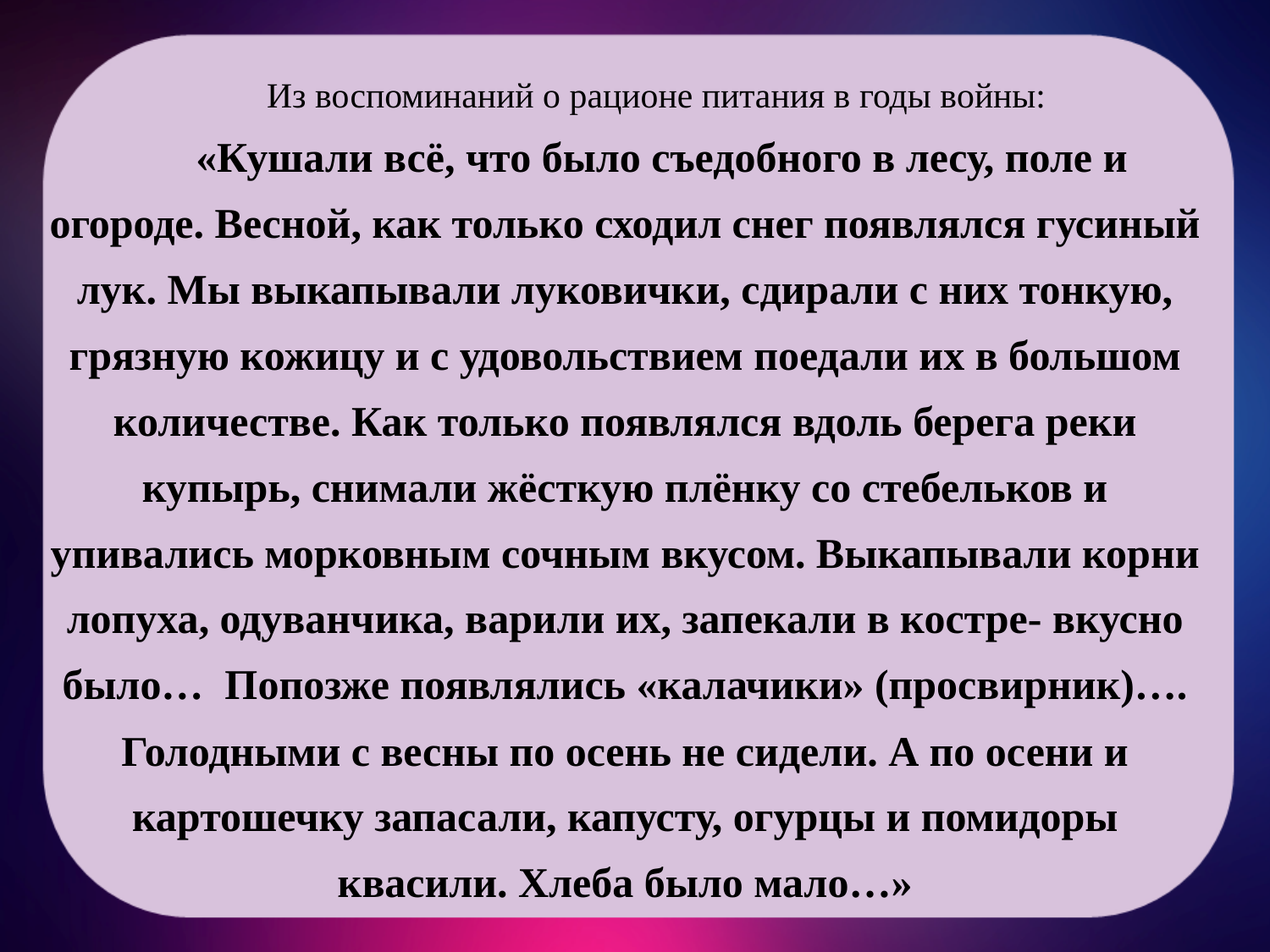

Из воспоминаний о рационе питания в годы войны:
 «Кушали всё, что было съедобного в лесу, поле и огороде. Весной, как только сходил снег появлялся гусиный лук. Мы выкапывали луковички, сдирали с них тонкую, грязную кожицу и с удовольствием поедали их в большом количестве. Как только появлялся вдоль берега реки купырь, снимали жёсткую плёнку со стебельков и упивались морковным сочным вкусом. Выкапывали корни лопуха, одуванчика, варили их, запекали в костре- вкусно было…  Попозже появлялись «калачики» (просвирник)…. Голодными с весны по осень не сидели. А по осени и картошечку запасали, капусту, огурцы и помидоры квасили. Хлеба было мало…»